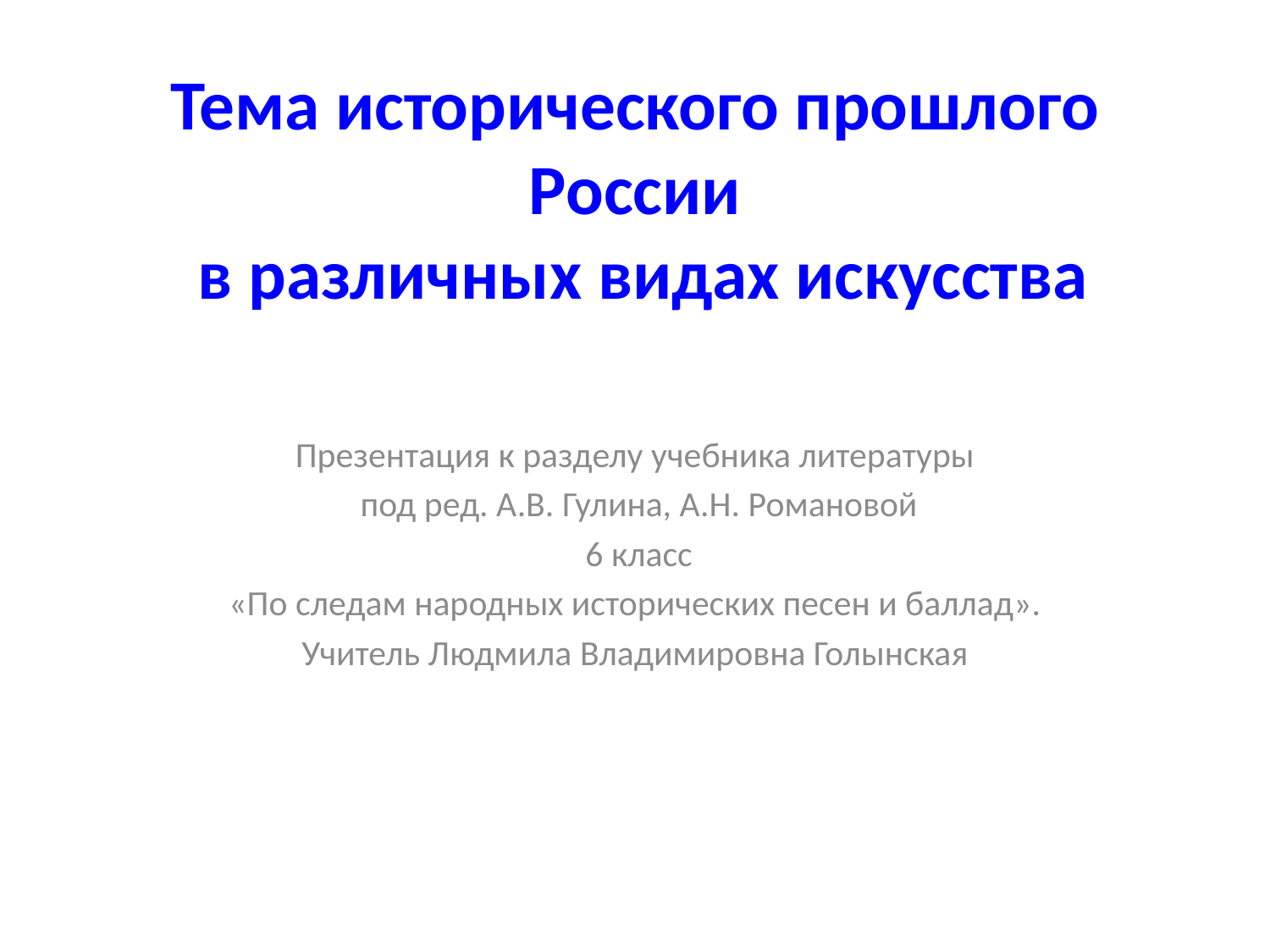

# Тема исторического прошлого России в различных видах искусства
Презентация к разделу учебника литературы
 под ред. А.В. Гулина, А.Н. Романовой
 6 класс
«По следам народных исторических песен и баллад».
Учитель Людмила Владимировна Голынская